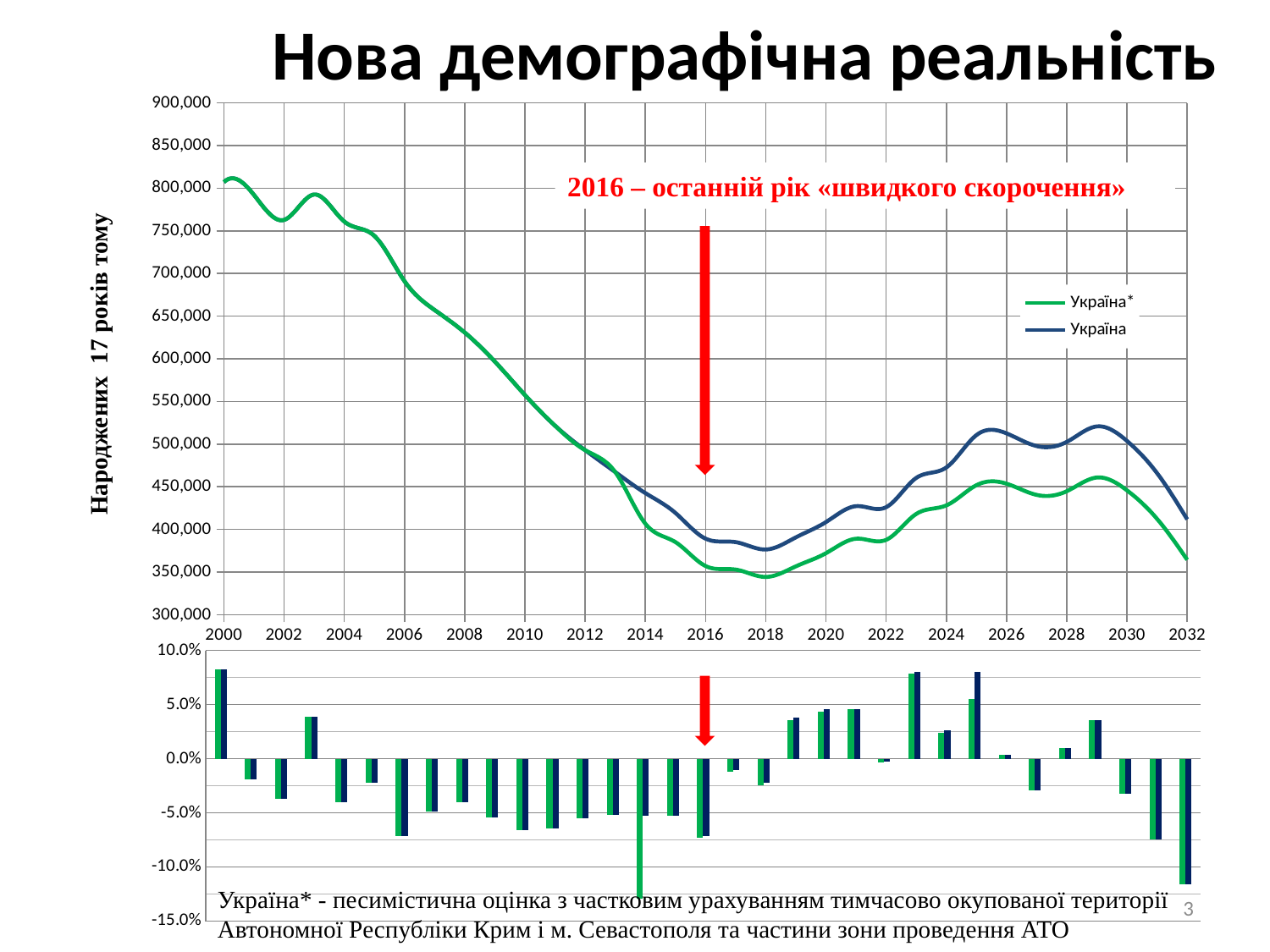

Нова демографічна реальність

### Chart

| Category | Україна* | Україна |
|---|---|---|
2016 – останній рік «швидкого скорочення»
Народжених  17 років тому

### Chart

| Category |  |  |
|---|---|---|
Україна* - песимістична оцінка з частковим урахуванням тимчасово окупованої території Автономної Республіки Крим і м. Севастополя та частини зони проведення АТО
3